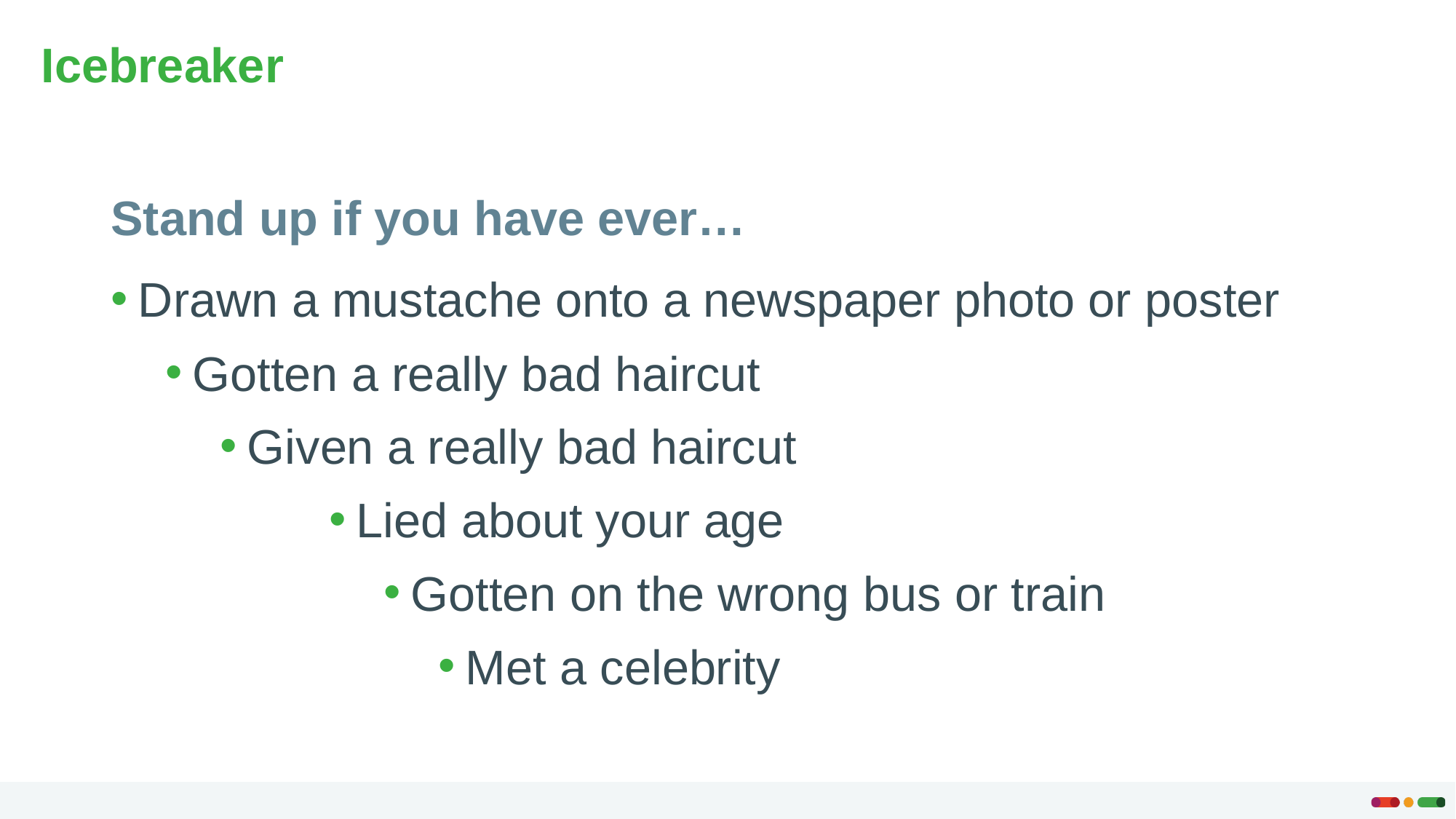

# Icebreaker
Stand up if you have ever…
Drawn a mustache onto a newspaper photo or poster
Gotten a really bad haircut
Given a really bad haircut
Lied about your age
Gotten on the wrong bus or train
Met a celebrity